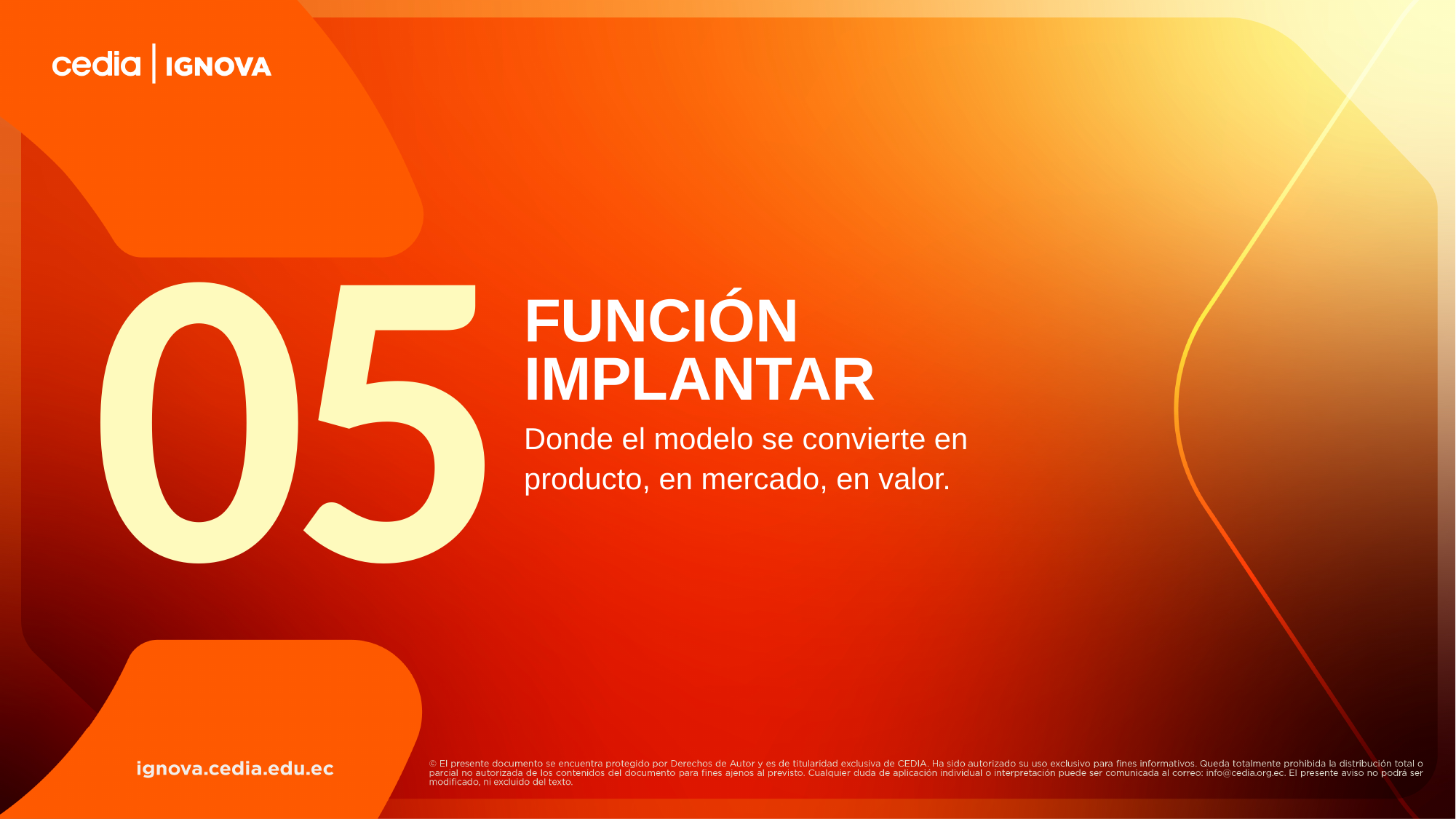

05
FUNCIÓN
IMPLANTAR
Donde el modelo se convierte en producto, en mercado, en valor.